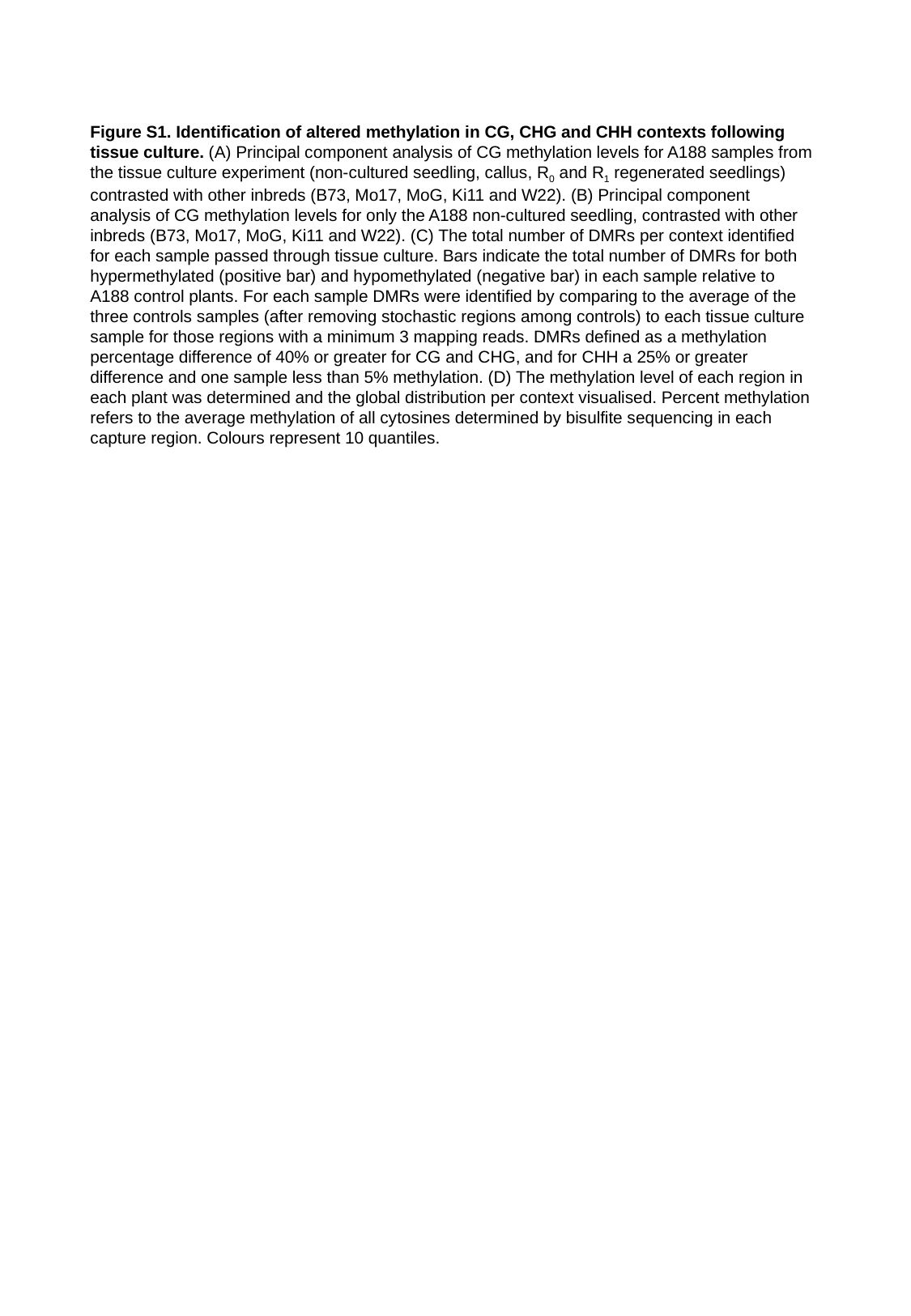

Figure S1. Identification of altered methylation in CG, CHG and CHH contexts following tissue culture. (A) Principal component analysis of CG methylation levels for A188 samples from the tissue culture experiment (non-cultured seedling, callus, R0 and R1 regenerated seedlings) contrasted with other inbreds (B73, Mo17, MoG, Ki11 and W22). (B) Principal component analysis of CG methylation levels for only the A188 non-cultured seedling, contrasted with other inbreds (B73, Mo17, MoG, Ki11 and W22). (C) The total number of DMRs per context identified for each sample passed through tissue culture. Bars indicate the total number of DMRs for both hypermethylated (positive bar) and hypomethylated (negative bar) in each sample relative to A188 control plants. For each sample DMRs were identified by comparing to the average of the three controls samples (after removing stochastic regions among controls) to each tissue culture sample for those regions with a minimum 3 mapping reads. DMRs defined as a methylation percentage difference of 40% or greater for CG and CHG, and for CHH a 25% or greater difference and one sample less than 5% methylation. (D) The methylation level of each region in each plant was determined and the global distribution per context visualised. Percent methylation refers to the average methylation of all cytosines determined by bisulfite sequencing in each capture region. Colours represent 10 quantiles.